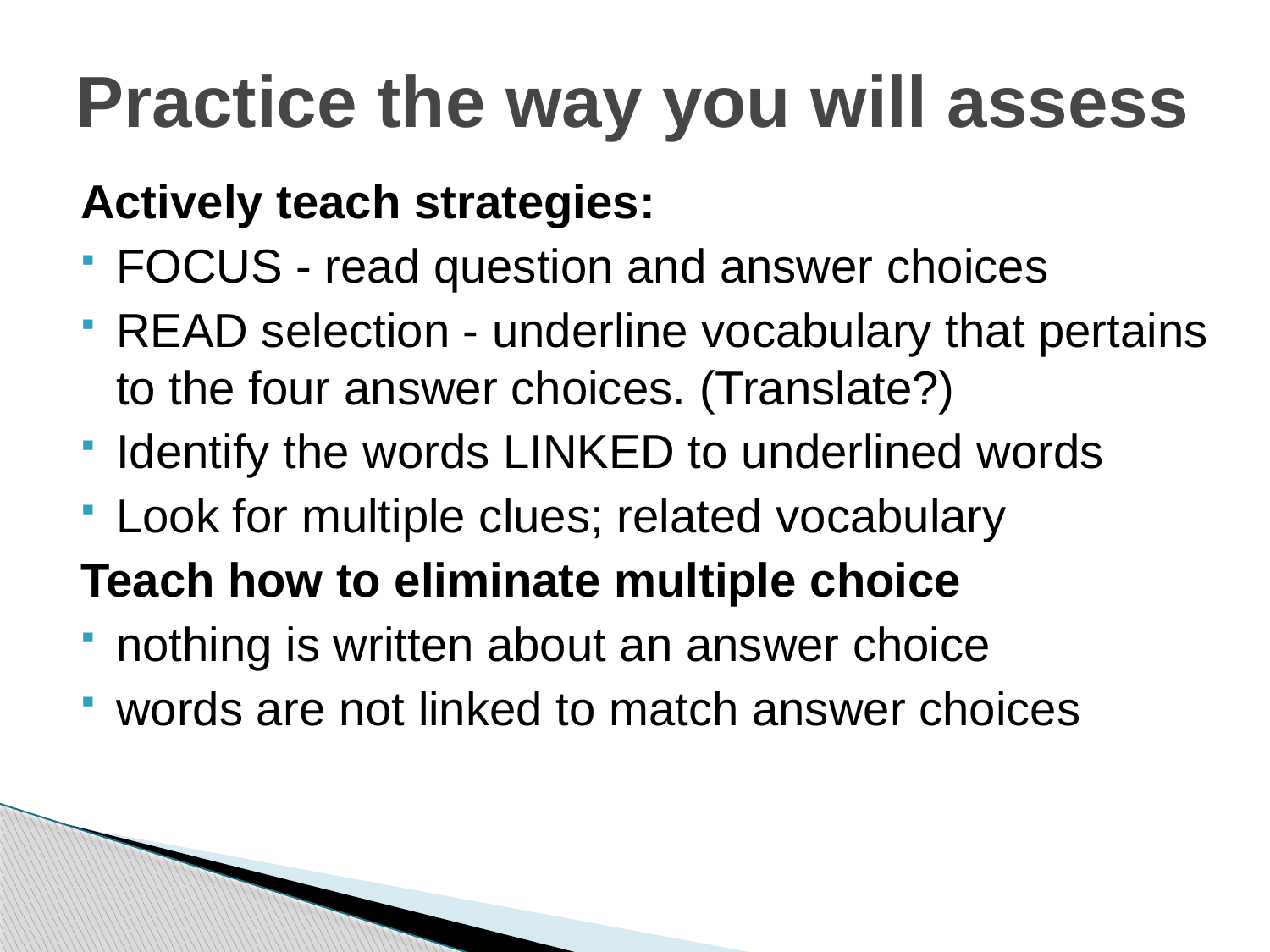

# Practice the way you will assess
Actively teach strategies:
FOCUS - read question and answer choices
READ selection - underline vocabulary that pertains to the four answer choices. (Translate?)
Identify the words LINKED to underlined words
Look for multiple clues; related vocabulary
Teach how to eliminate multiple choice
nothing is written about an answer choice
words are not linked to match answer choices